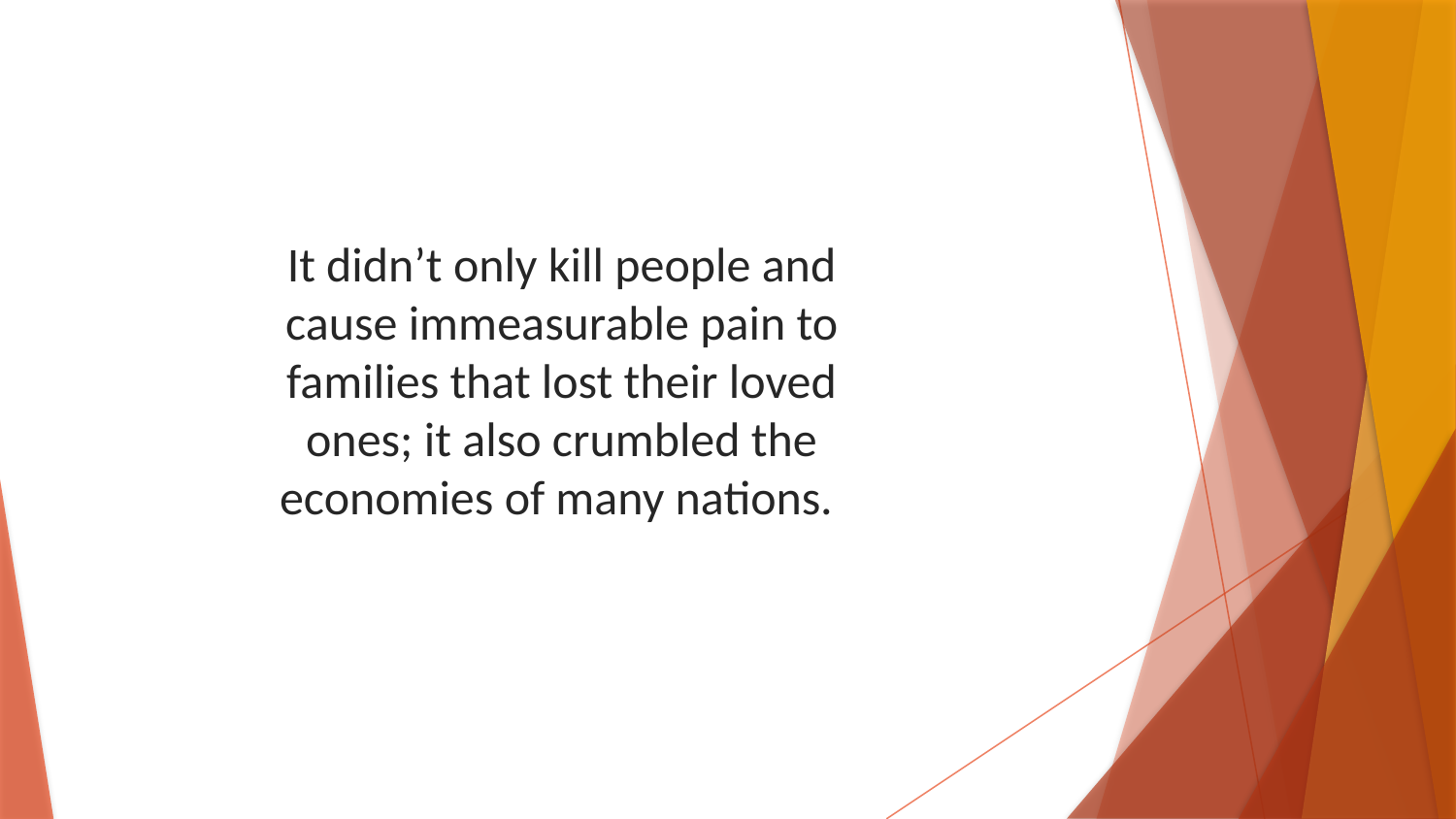

It didn’t only kill people and cause immeasurable pain to families that lost their loved ones; it also crumbled the economies of many nations.